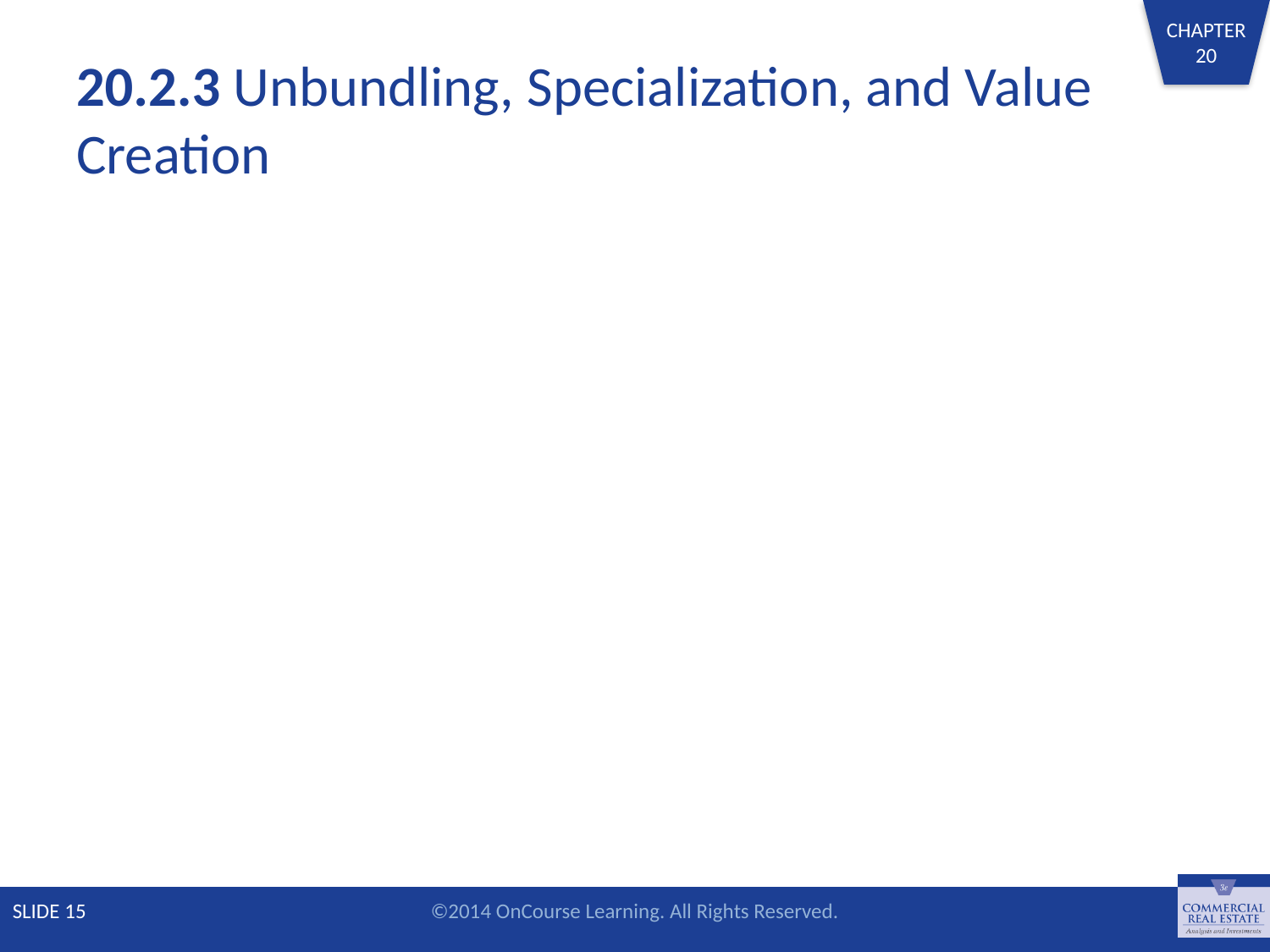

# 20.2.3 Unbundling, Specialization, and Value Creation

SLIDE 15